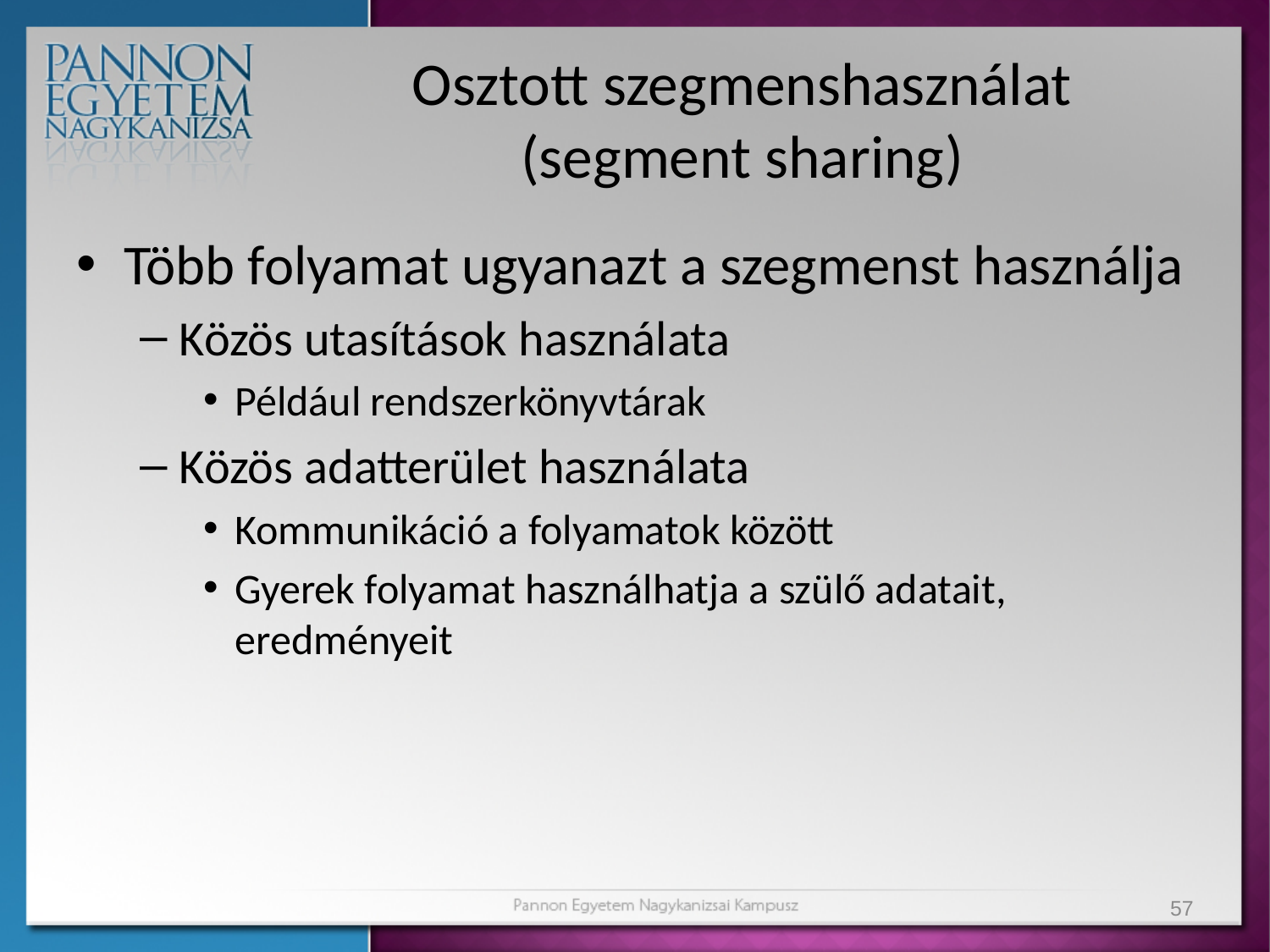

# Osztott szegmenshasználat (segment sharing)
Több folyamat ugyanazt a szegmenst használja
Közös utasítások használata
Például rendszerkönyvtárak
Közös adatterület használata
Kommunikáció a folyamatok között
Gyerek folyamat használhatja a szülő adatait, eredményeit
57